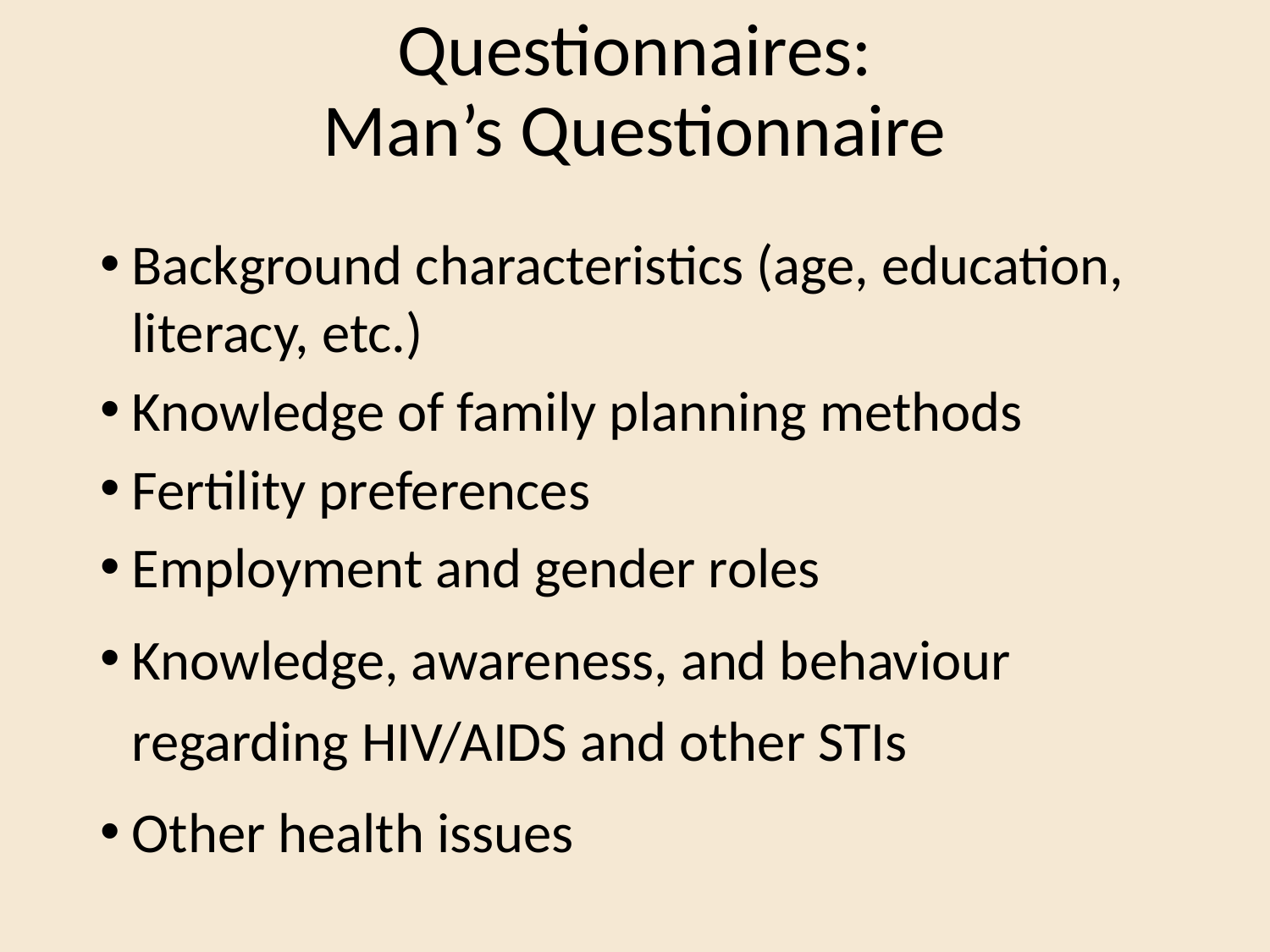

# Questionnaires: Man’s Questionnaire
Background characteristics (age, education, literacy, etc.)
Knowledge of family planning methods
Fertility preferences
Employment and gender roles
Knowledge, awareness, and behaviour regarding HIV/AIDS and other STIs
Other health issues